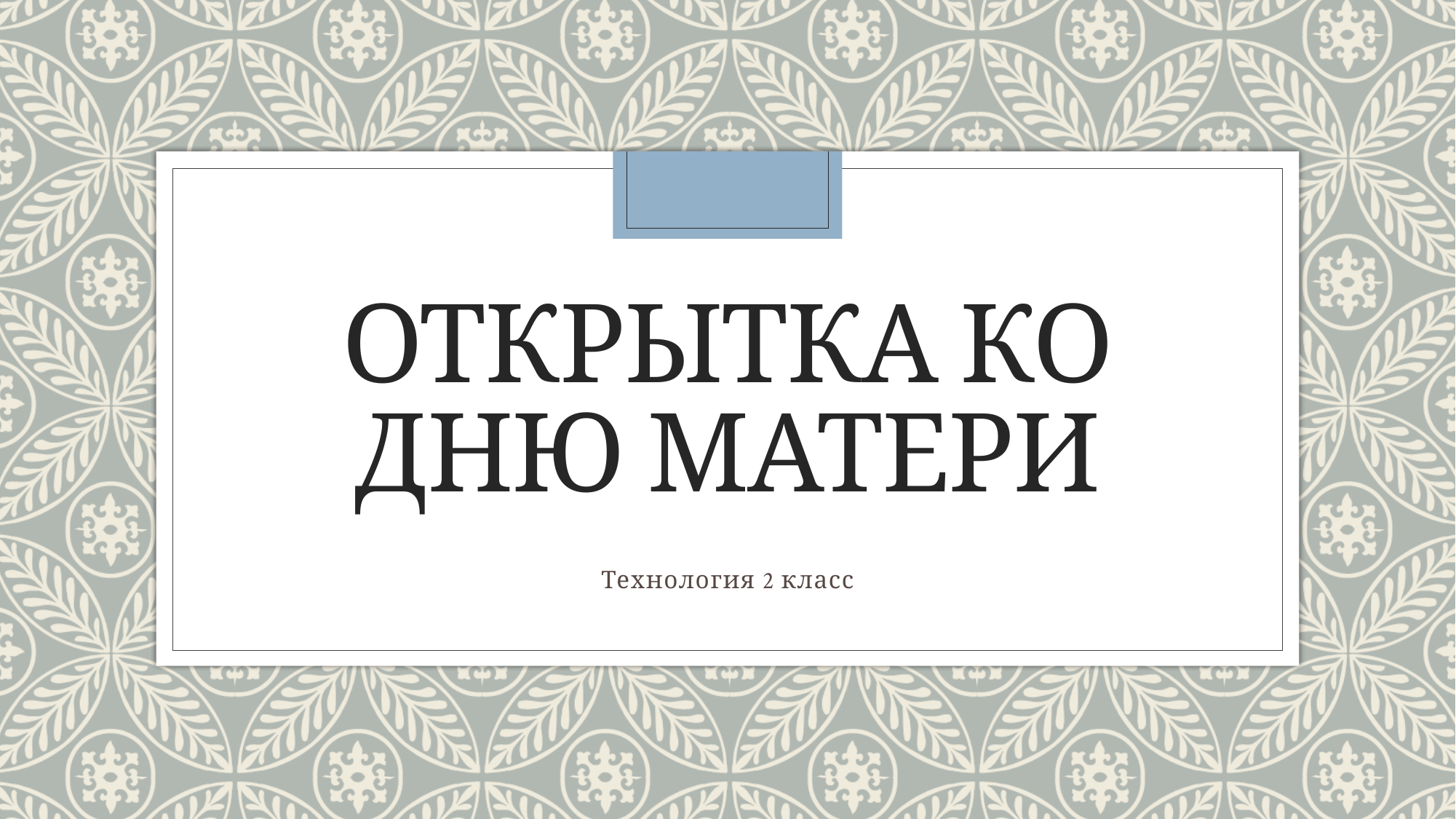

# Открытка ко дню матери
Технология 2 класс